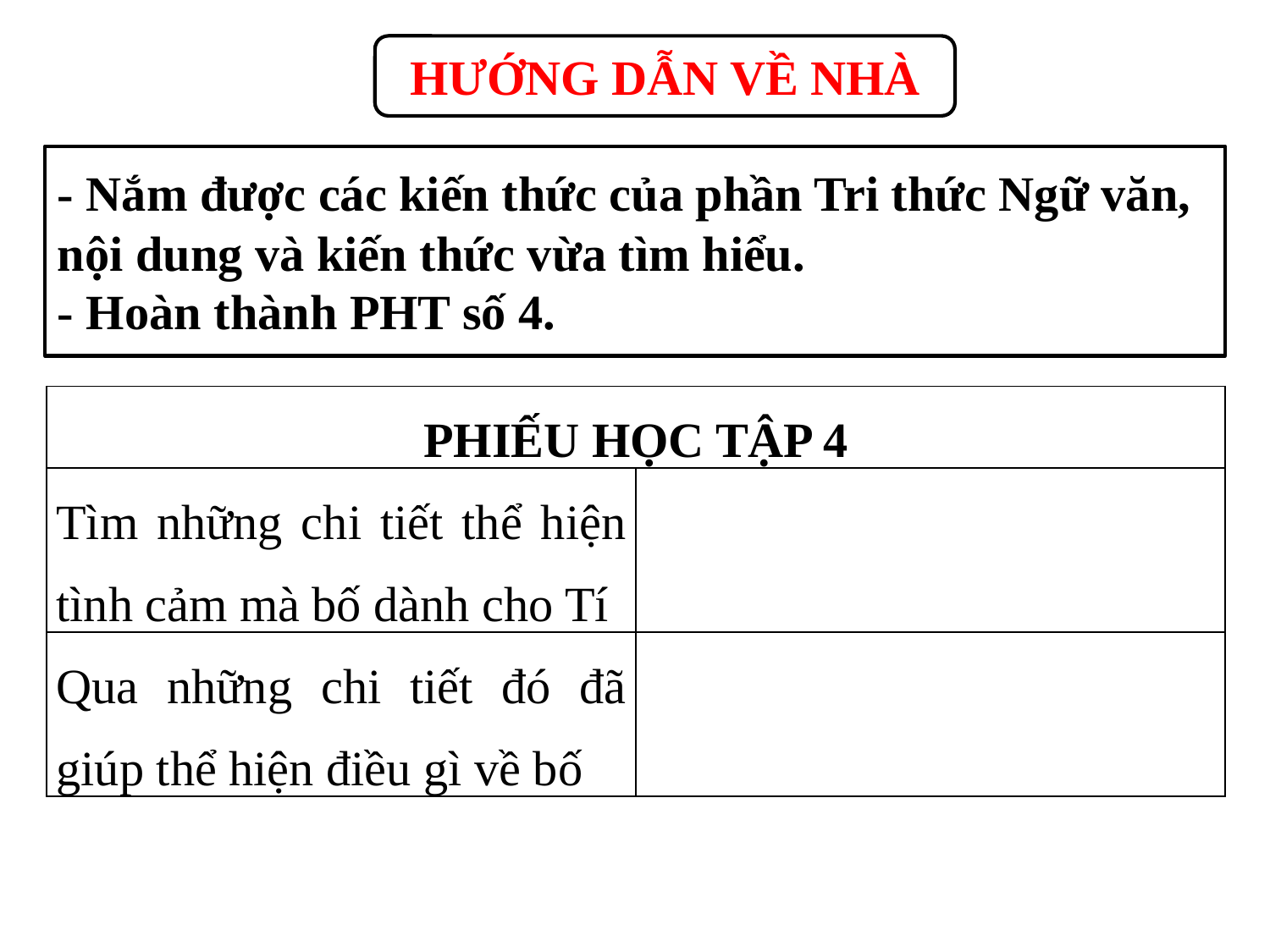

HƯỚNG DẪN VỀ NHÀ
- Nắm được các kiến thức của phần Tri thức Ngữ văn, nội dung và kiến thức vừa tìm hiểu.
- Hoàn thành PHT số 4.
| PHIẾU HỌC TẬP 4 |  |
| --- | --- |
| Tìm những chi tiết thể hiện tình cảm mà bố dành cho Tí |  |
| Qua những chi tiết đó đã giúp thể hiện điều gì về bố |  |